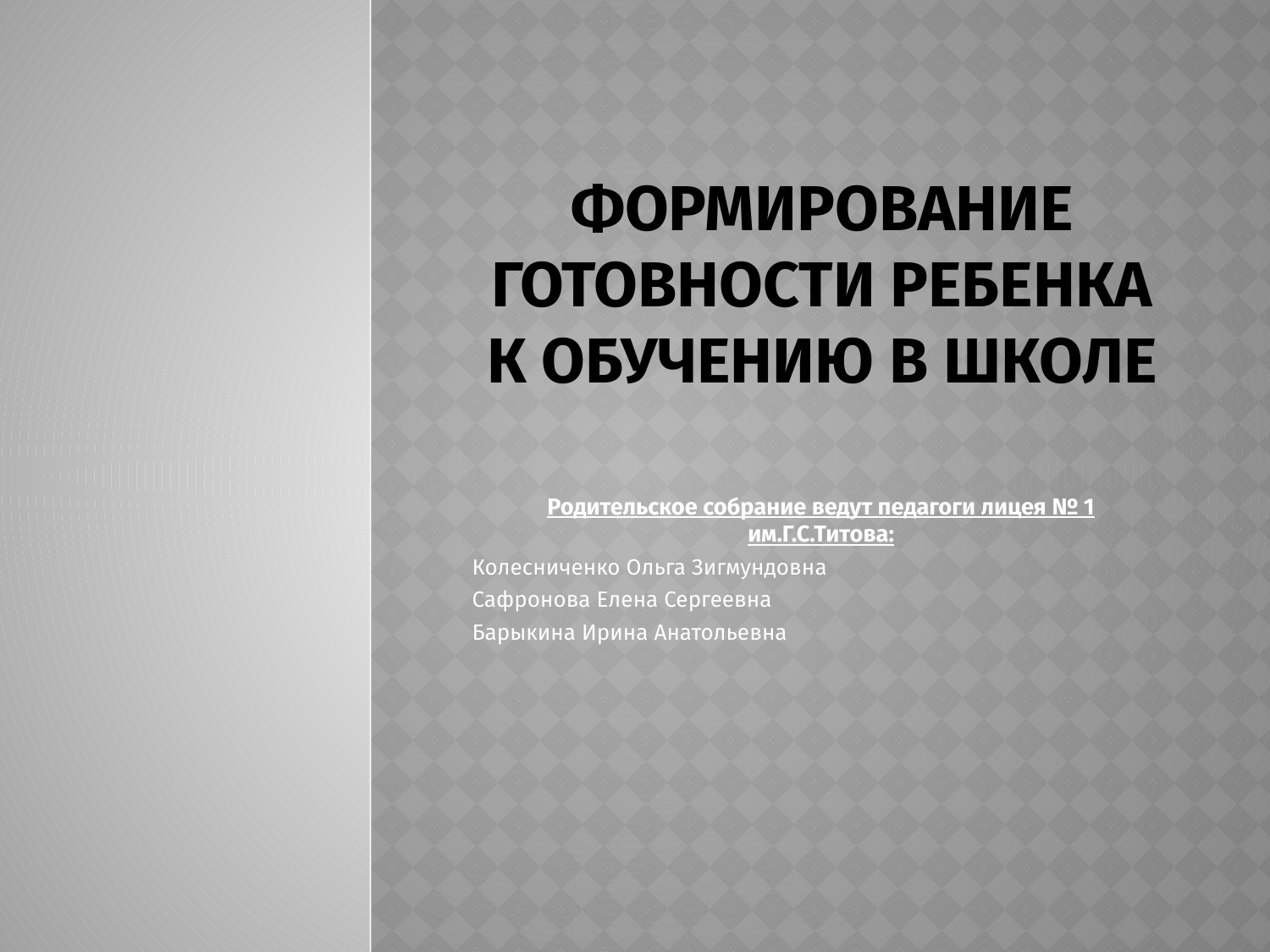

# Формирование готовности ребенка к обучению в школе
Родительское собрание ведут педагоги лицея № 1 им.Г.С.Титова:
Колесниченко Ольга Зигмундовна
Сафронова Елена Сергеевна
Барыкина Ирина Анатольевна